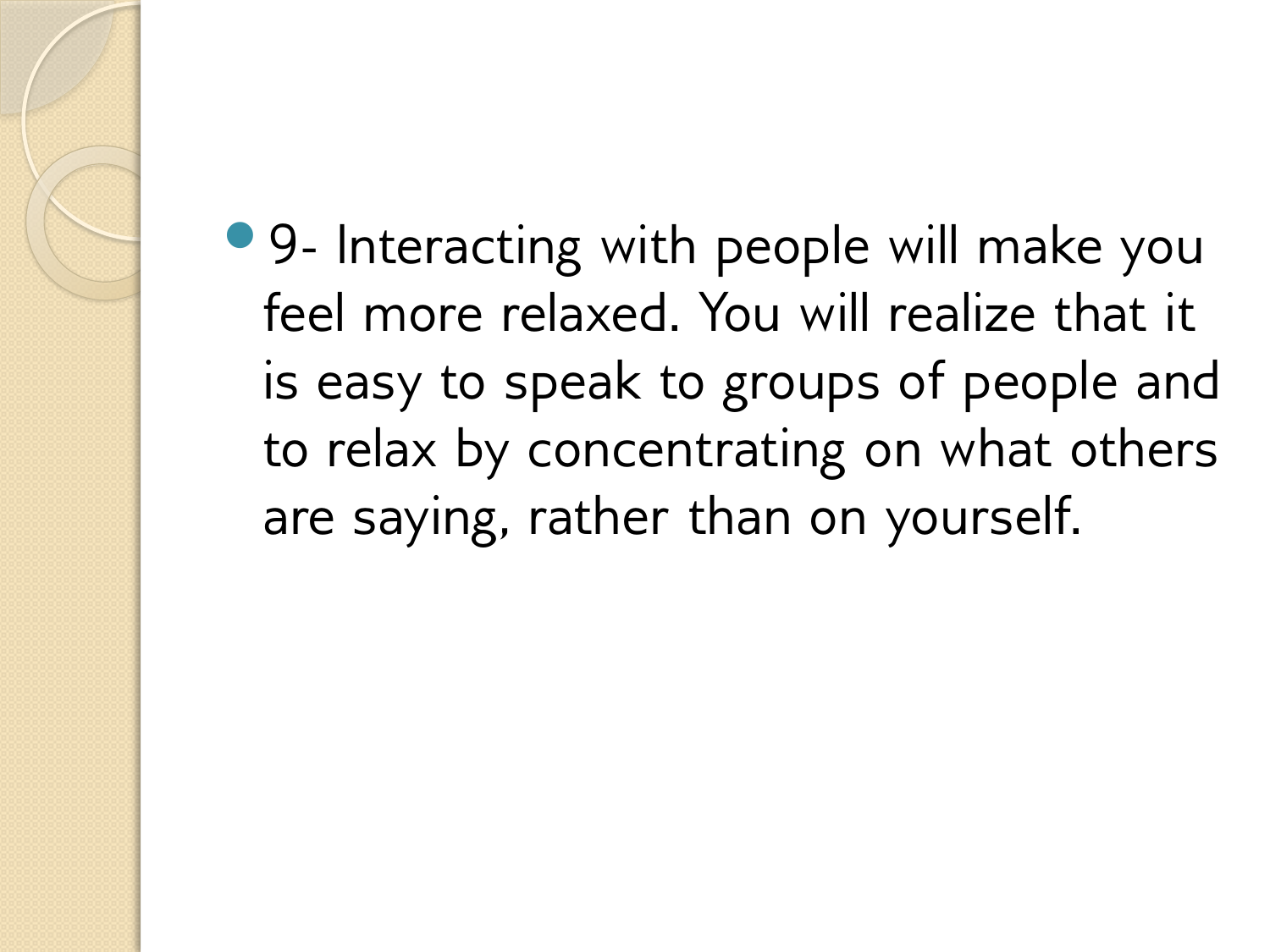

#
9- Interacting with people will make you feel more relaxed. You will realize that it is easy to speak to groups of people and to relax by concentrating on what others are saying, rather than on yourself.